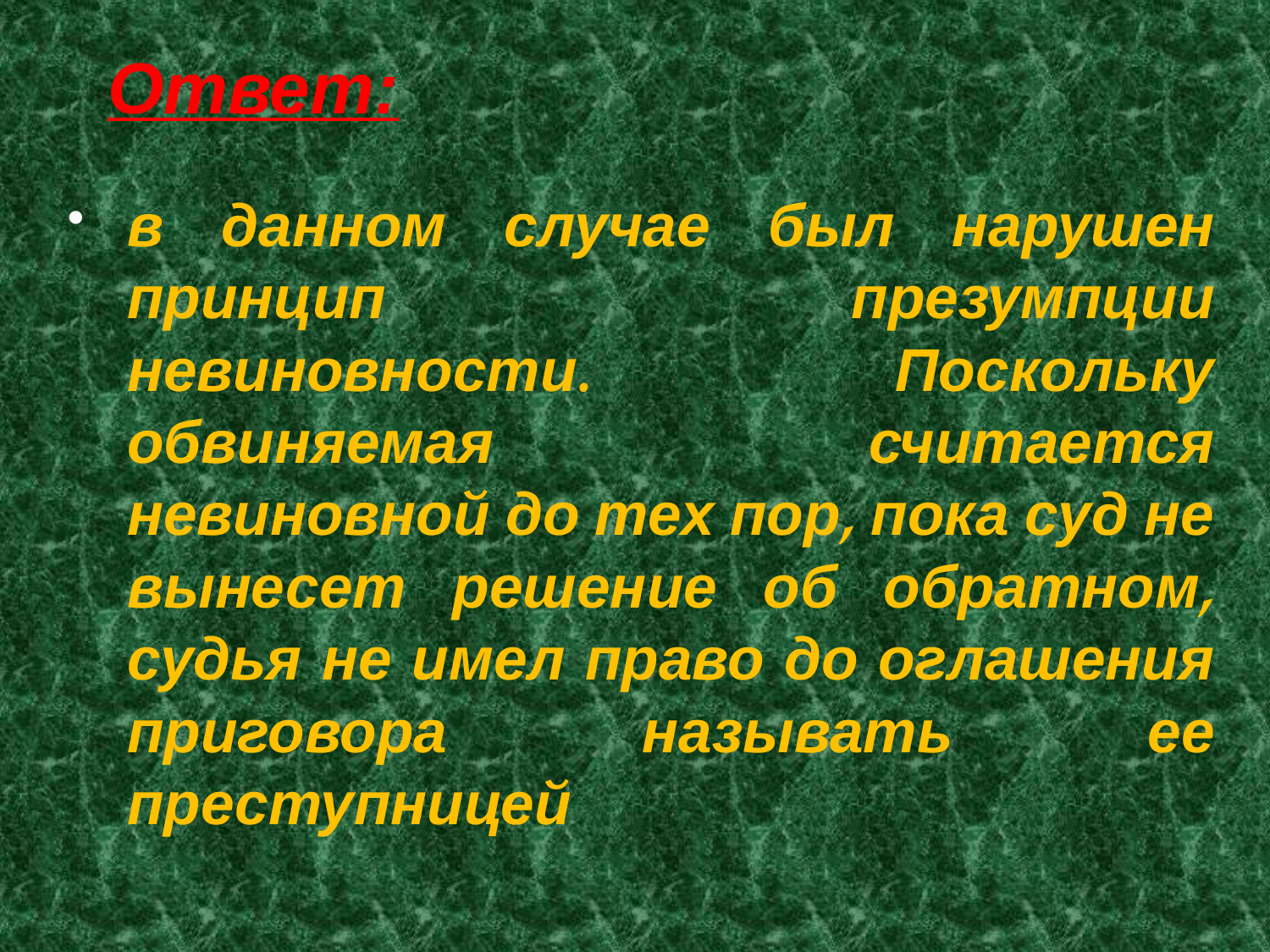

# Ответ:
в данном случае был нарушен принцип презумпции невиновности. Поскольку обвиняемая считается невиновной до тех пор, пока суд не вынесет решение об обратном, судья не имел право до оглашения приговора называть ее преступницей